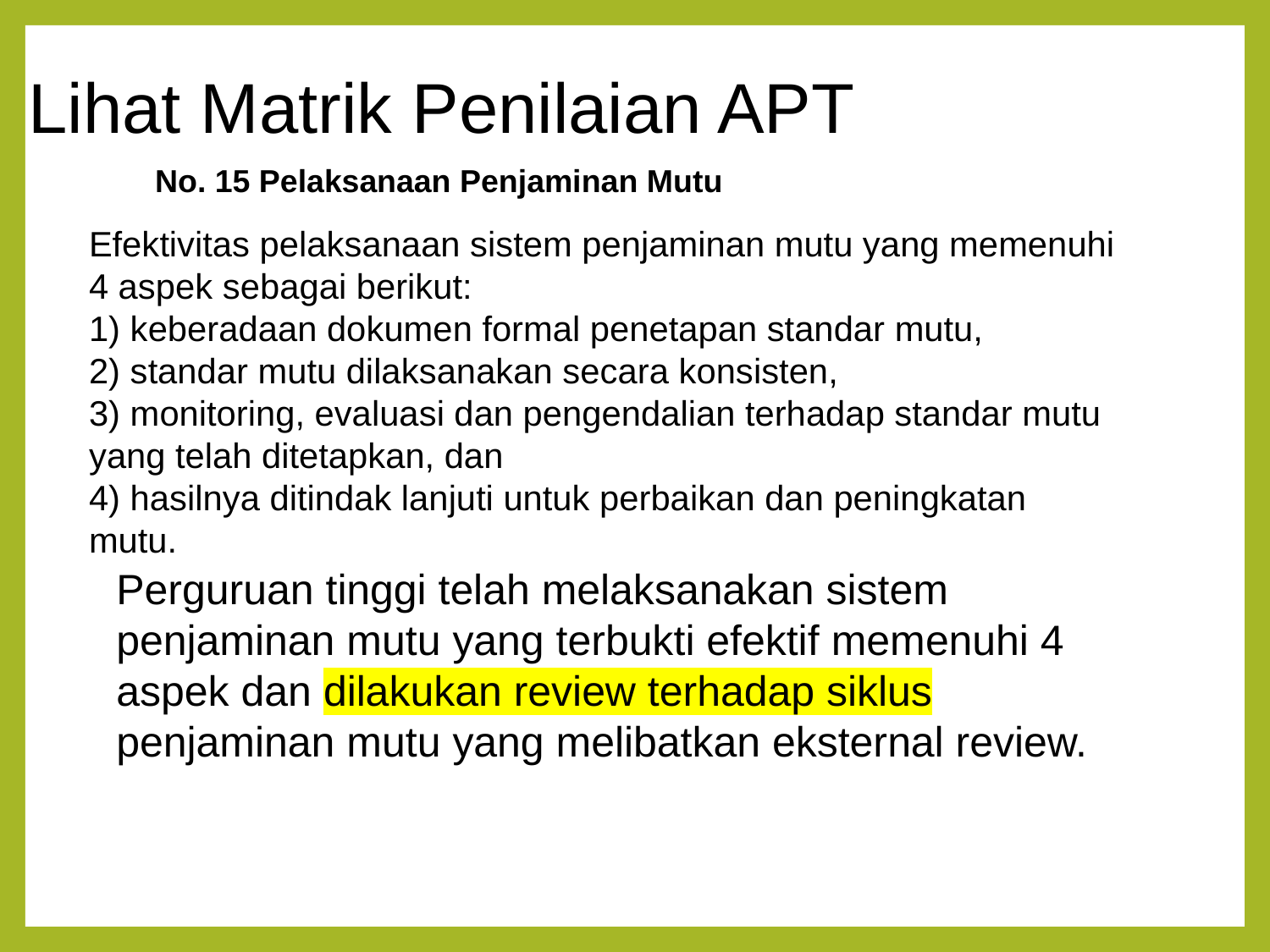

Lihat Matrik Penilaian APT
No. 15 Pelaksanaan Penjaminan Mutu
Efektivitas pelaksanaan sistem penjaminan mutu yang memenuhi 4 aspek sebagai berikut:
1) keberadaan dokumen formal penetapan standar mutu,
2) standar mutu dilaksanakan secara konsisten,
3) monitoring, evaluasi dan pengendalian terhadap standar mutu yang telah ditetapkan, dan
4) hasilnya ditindak lanjuti untuk perbaikan dan peningkatan mutu.
Perguruan tinggi telah melaksanakan sistem penjaminan mutu yang terbukti efektif memenuhi 4 aspek dan dilakukan review terhadap siklus penjaminan mutu yang melibatkan eksternal review.